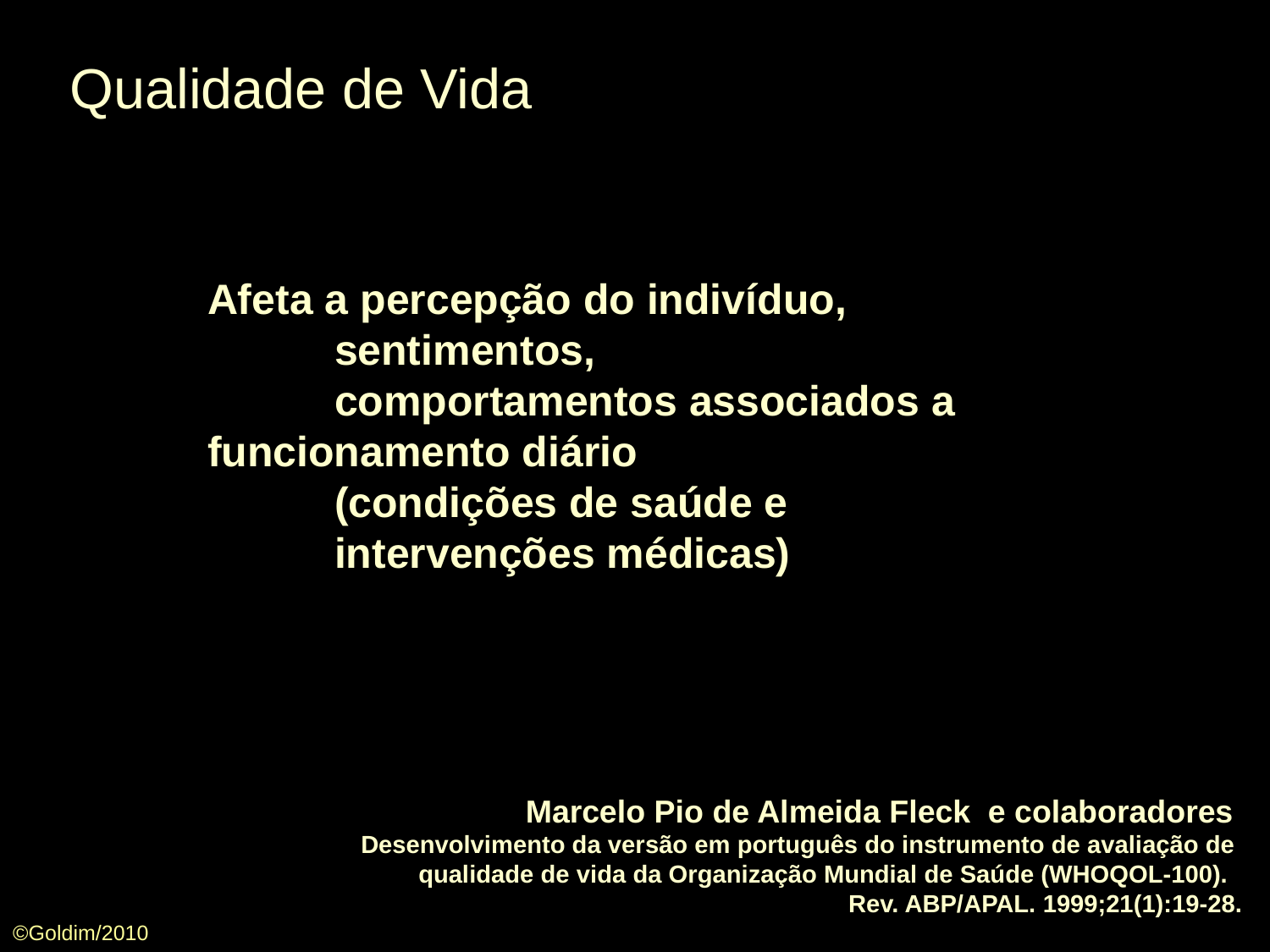

Qualidade de Vida
Afeta a percepção do indivíduo,
	sentimentos,
	comportamentos associados a 	funcionamento diário
	(condições de saúde e
	intervenções médicas)
Marcelo Pio de Almeida Fleck  e colaboradores
Desenvolvimento da versão em português do instrumento de avaliação de
qualidade de vida da Organização Mundial de Saúde (WHOQOL-100).
Rev. ABP/APAL. 1999;21(1):19-28.
©Goldim/2010